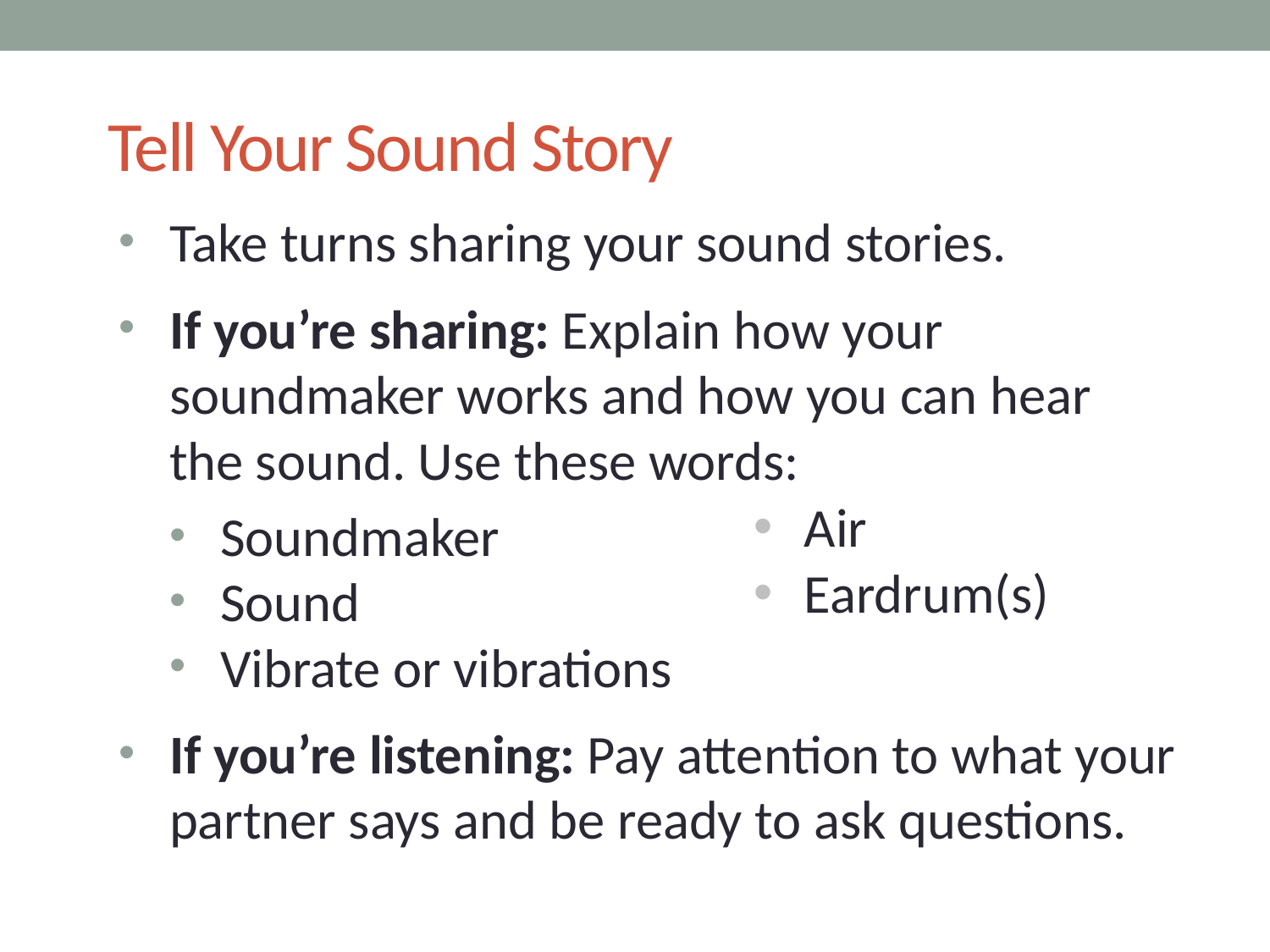

# Tell Your Sound Story
Take turns sharing your sound stories.
If you’re sharing: Explain how your soundmaker works and how you can hear
the sound. Use these words:
Soundmaker
Sound
Vibrate or vibrations
If you’re listening: Pay attention to what your partner says and be ready to ask questions.
Air
Eardrum(s)